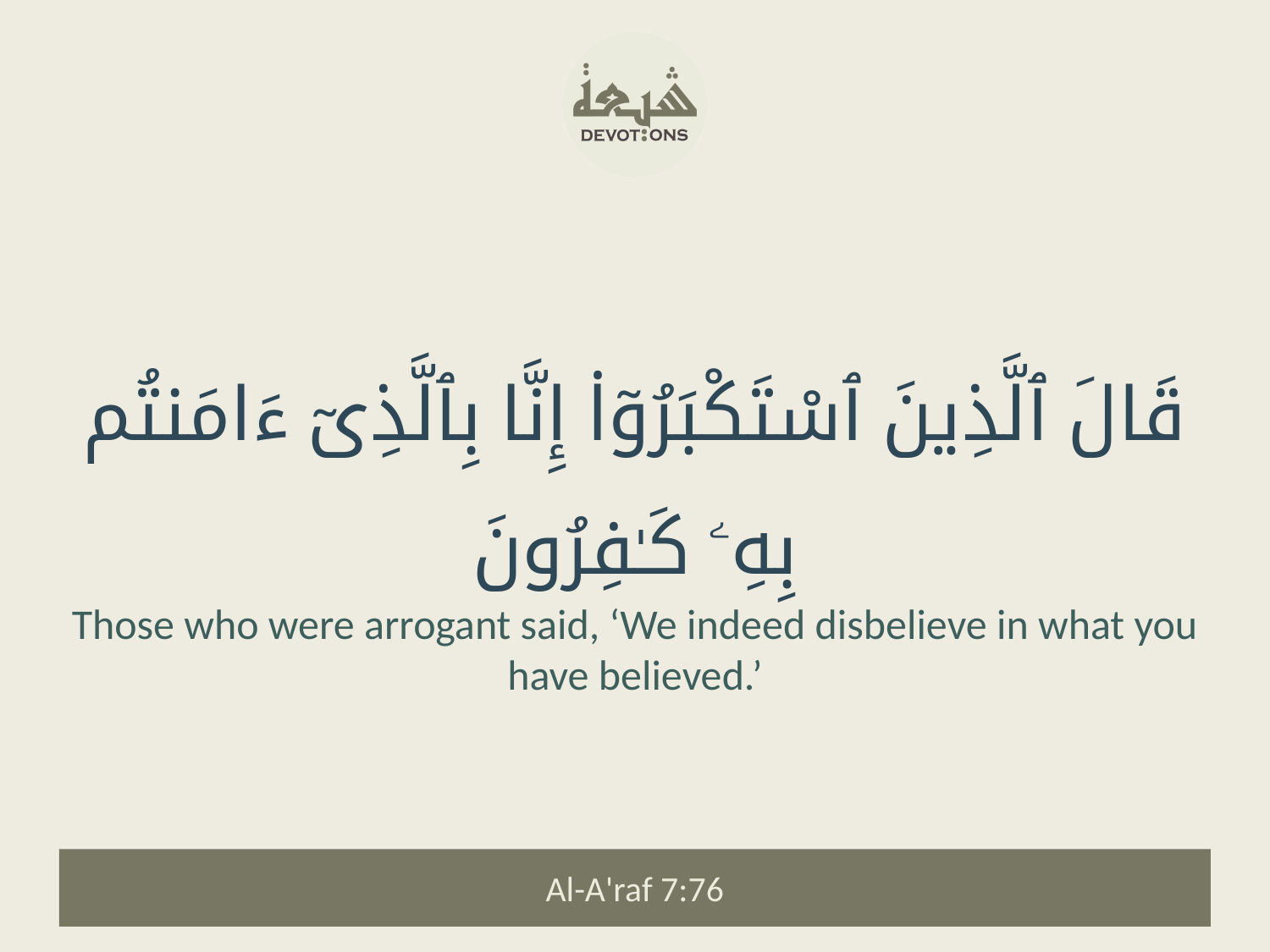

قَالَ ٱلَّذِينَ ٱسْتَكْبَرُوٓا۟ إِنَّا بِٱلَّذِىٓ ءَامَنتُم بِهِۦ كَـٰفِرُونَ
Those who were arrogant said, ‘We indeed disbelieve in what you have believed.’
Al-A'raf 7:76